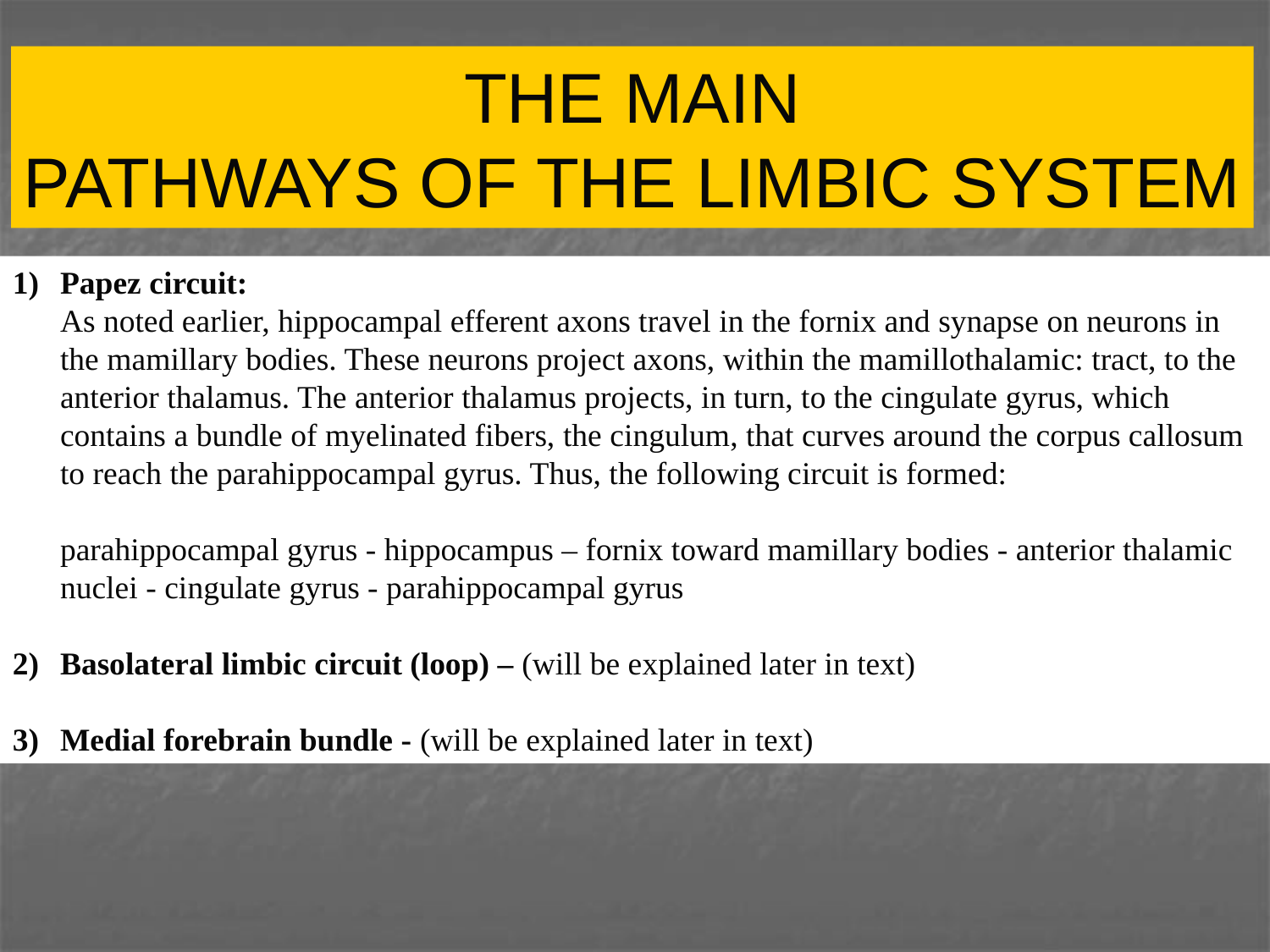

THE MAIN
PATHWAYS OF THE LIMBIC SYSTEM
Papez circuit:
As noted earlier, hippocampal efferent axons travel in the fornix and synapse on neurons in the mamillary bodies. These neurons project axons, within the mamillothalamic: tract, to the anterior thalamus. The anterior thalamus projects, in turn, to the cingulate gyrus, which contains a bundle of myelinated fibers, the cingulum, that curves around the corpus callosum to reach the parahippocampal gyrus. Thus, the following circuit is formed:
parahippocampal gyrus - hippocampus – fornix toward mamillary bodies - anterior thalamic nuclei - cingulate gyrus - parahippocampal gyrus
Basolateral limbic circuit (loop) – (will be explained later in text)
Medial forebrain bundle - (will be explained later in text)